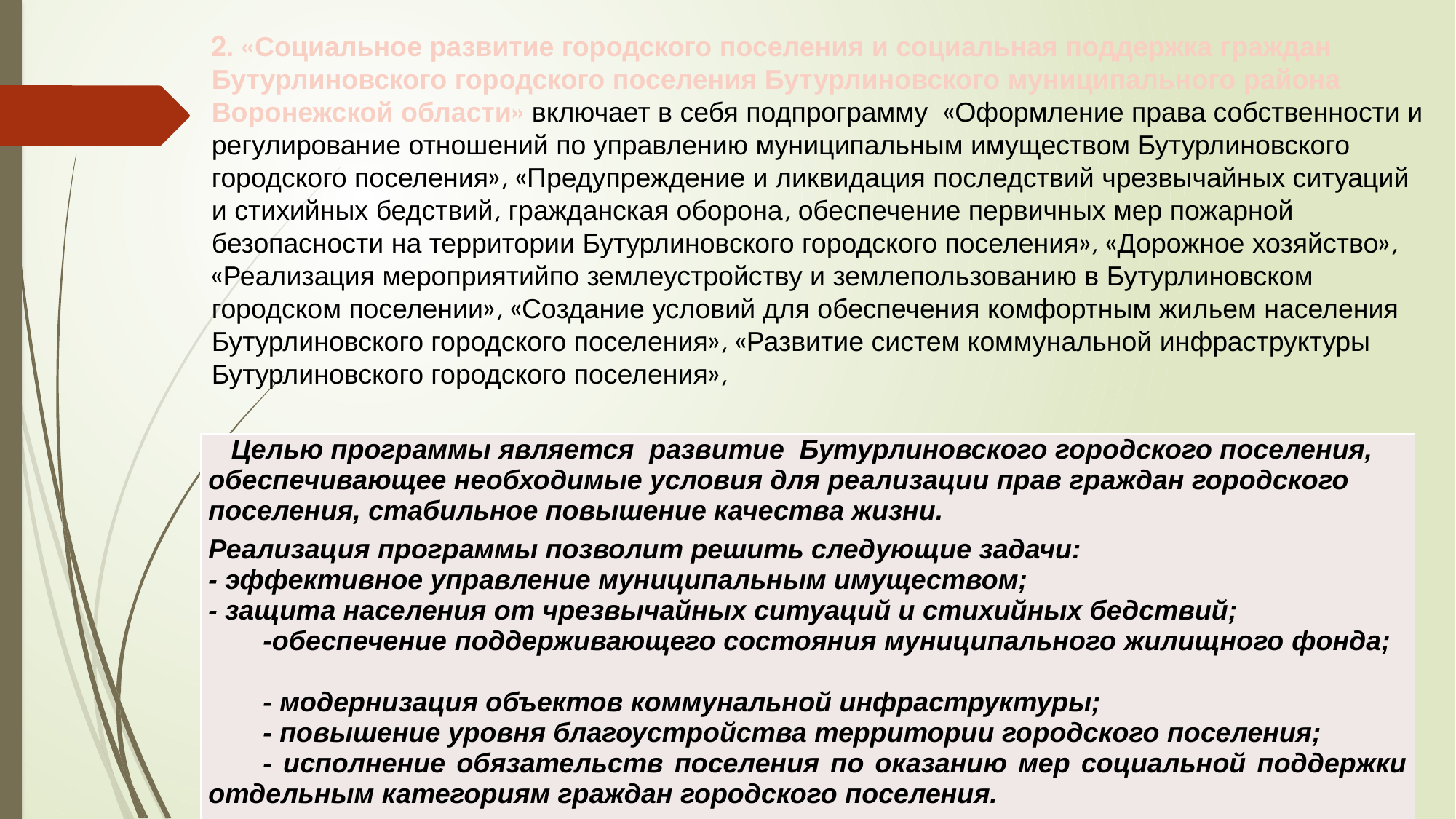

2. «Социальное развитие городского поселения и социальная поддержка граждан Бутурлиновского городского поселения Бутурлиновского муниципального района Воронежской области» включает в себя подпрограмму  «Оформление права собственности и регулирование отношений по управлению муниципальным имуществом Бутурлиновского городского поселения», «Предупреждение и ликвидация последствий чрезвычайных ситуаций и стихийных бедствий, гражданская оборона, обеспечение первичных мер пожарной безопасности на территории Бутурлиновского городского поселения», «Дорожное хозяйство», «Реализация мероприятийпо землеустройству и землепользованию в Бутурлиновском городском поселении», «Создание условий для обеспечения комфортным жильем населения Бутурлиновского городского поселения», «Развитие систем коммунальной инфраструктуры Бутурлиновского городского поселения»,

| Целью программы является развитие Бутурлиновского городского поселения, обеспечивающее необходимые условия для реализации прав граждан городского поселения, стабильное повышение качества жизни. |
| --- |
| Реализация программы позволит решить следующие задачи: - эффективное управление муниципальным имуществом; - защита населения от чрезвычайных ситуаций и стихийных бедствий; -обеспечение поддерживающего состояния муниципального жилищного фонда; - модернизация объектов коммунальной инфраструктуры; - повышение уровня благоустройства территории го­родского поселения; - исполнение обязательств поселения по оказанию мер социальной поддержки отдельным категориям граждан городского поселения. |